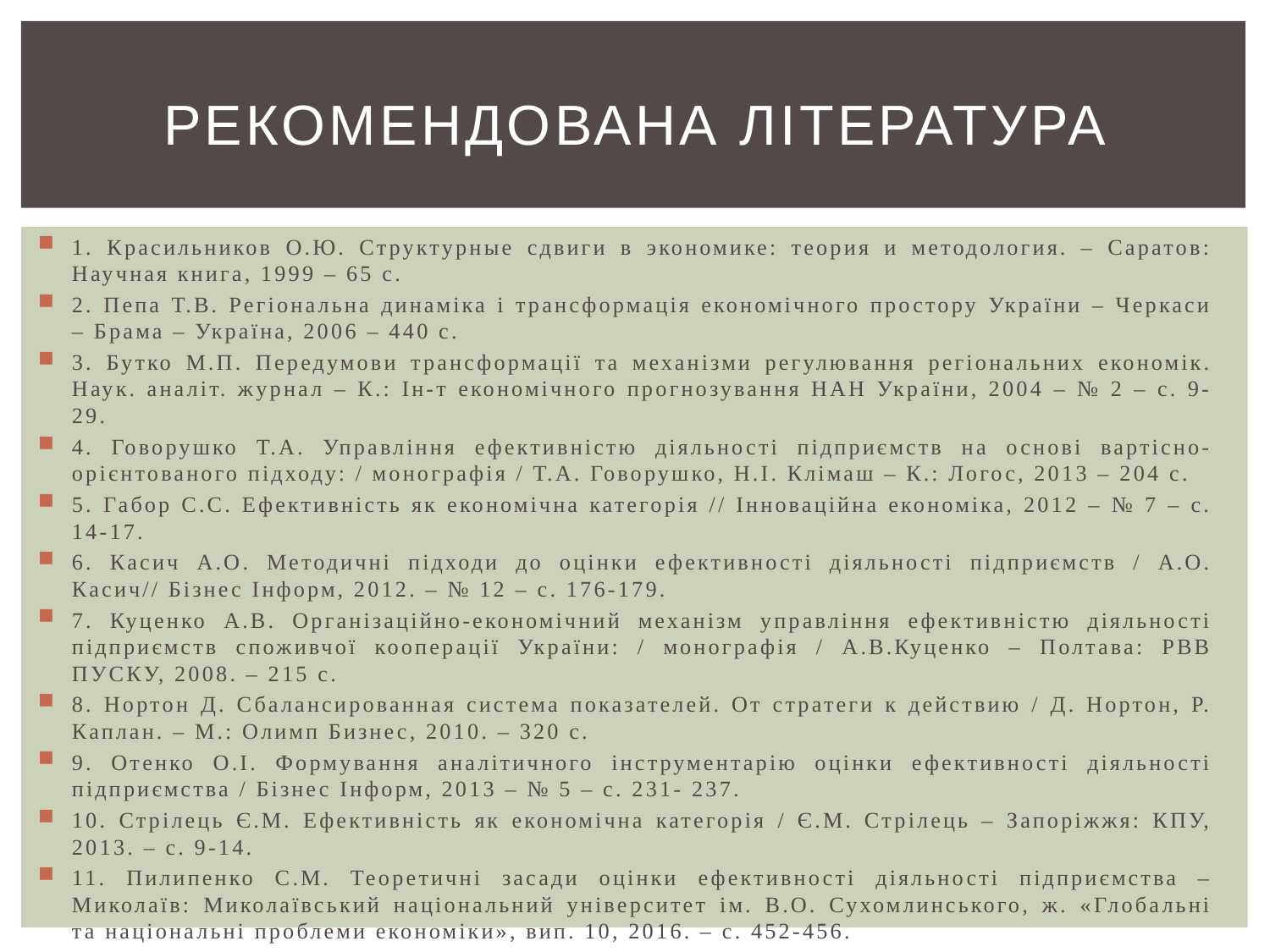

# РЕКОМЕНДОВАНА ЛІТЕРАТУРА
1. Красильников О.Ю. Структурные сдвиги в экономике: теория и методология. – Саратов: Научная книга, 1999 – 65 с.
2. Пепа Т.В. Регіональна динаміка і трансформація економічного простору України – Черкаси – Брама – Україна, 2006 – 440 с.
3. Бутко М.П. Передумови трансформації та механізми регулювання регіональних економік. Наук. аналіт. журнал – К.: Ін-т економічного прогнозування НАН України, 2004 – № 2 – с. 9-29.
4. Говорушко Т.А. Управління ефективністю діяльності підприємств на основі вартісно-орієнтованого підходу: / монографія / Т.А. Говорушко, Н.І. Клімаш – К.: Логос, 2013 – 204 с.
5. Габор С.С. Ефективність як економічна категорія // Інноваційна економіка, 2012 – № 7 – с. 14-17.
6. Касич А.О. Методичні підходи до оцінки ефективності діяльності підприємств / А.О. Касич// Бізнес Інформ, 2012. – № 12 – с. 176-179.
7. Куценко А.В. Організаційно-економічний механізм управління ефективністю діяльності підприємств споживчої кооперації України: / монографія / А.В.Куценко – Полтава: РВВ ПУСКУ, 2008. – 215 с.
8. Нортон Д. Сбалансированная система показателей. От стратеги к действию / Д. Нортон, Р. Каплан. – М.: Олимп Бизнес, 2010. – 320 с.
9. Отенко О.І. Формування аналітичного інструментарію оцінки ефективності діяльності підприємства / Бізнес Інформ, 2013 – № 5 – с. 231- 237.
10. Стрілець Є.М. Ефективність як економічна категорія / Є.М. Стрілець – Запоріжжя: КПУ, 2013. – с. 9-14.
11. Пилипенко С.М. Теоретичні засади оцінки ефективності діяльності підприємства – Миколаїв: Миколаївський національний університет ім. В.О. Сухомлинського, ж. «Глобальні та національні проблеми економіки», вип. 10, 2016. – с. 452-456.